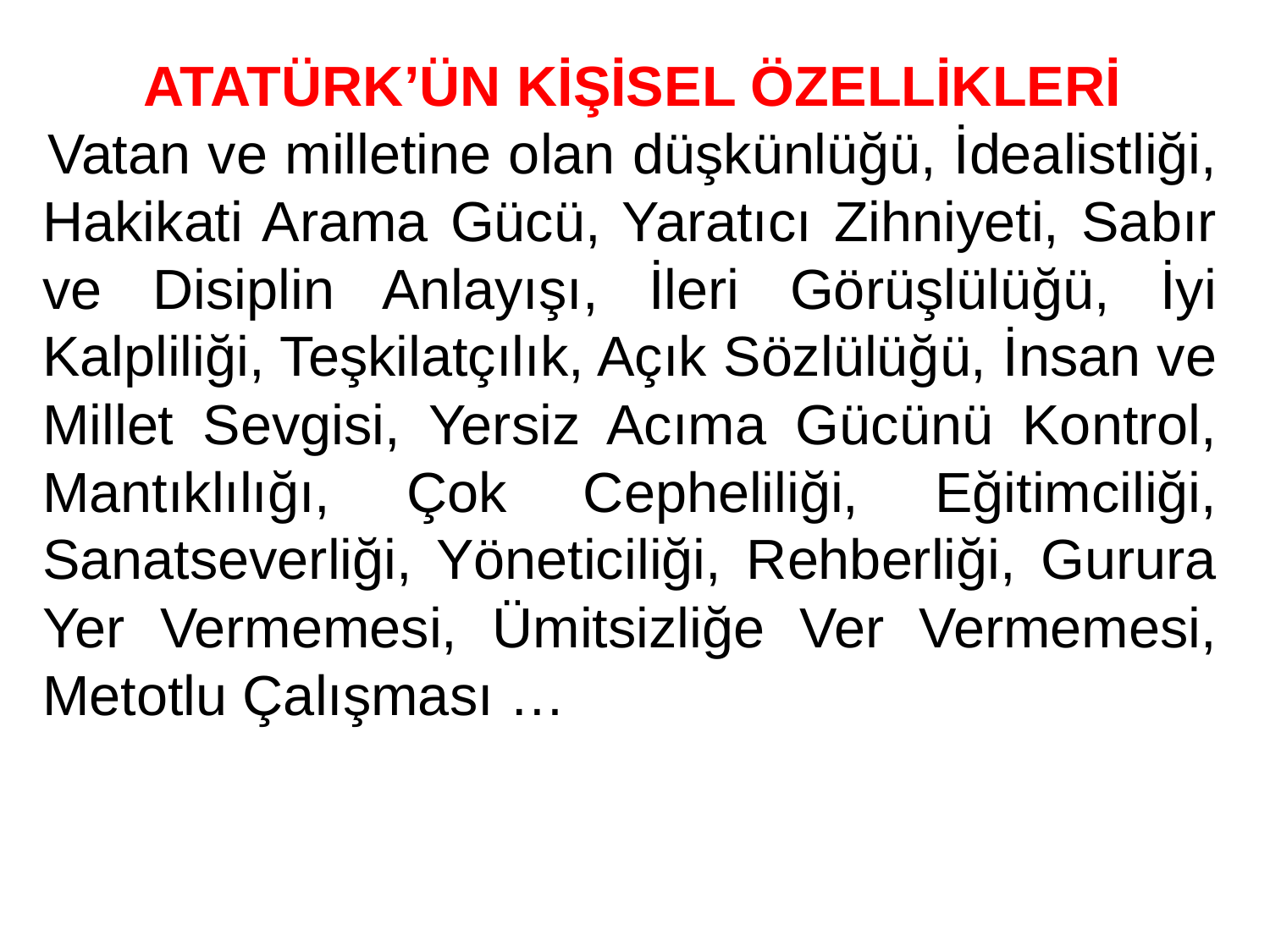

ATATÜRK’ÜN KİŞİSEL ÖZELLİKLERİ
Vatan ve milletine olan düşkünlüğü, İdealistliği, Hakikati Arama Gücü, Yaratıcı Zihniyeti, Sabır ve Disiplin Anlayışı, İleri Görüşlülüğü, İyi Kalpliliği, Teşkilatçılık, Açık Sözlülüğü, İnsan ve Millet Sevgisi, Yersiz Acıma Gücünü Kontrol, Mantıklılığı, Çok Cepheliliği, Eğitimciliği, Sanatseverliği, Yöneticiliği, Rehberliği, Gurura Yer Vermemesi, Ümitsizliğe Ver Vermemesi, Metotlu Çalışması …